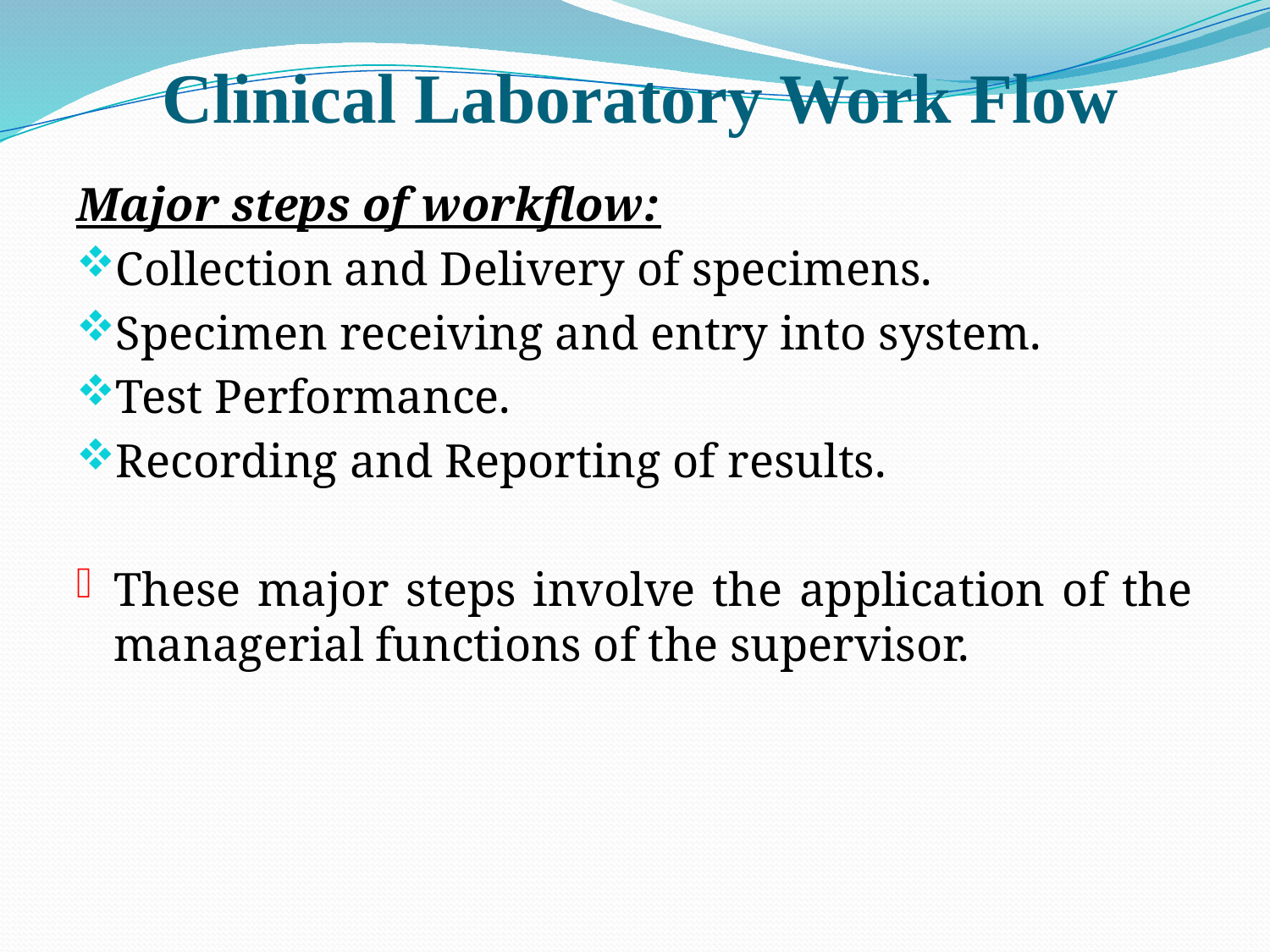

# Clinical Laboratory Work Flow
Major steps of workflow:
Collection and Delivery of specimens.
Specimen receiving and entry into system.
Test Performance.
Recording and Reporting of results.

These major steps involve the application of the managerial functions of the supervisor.